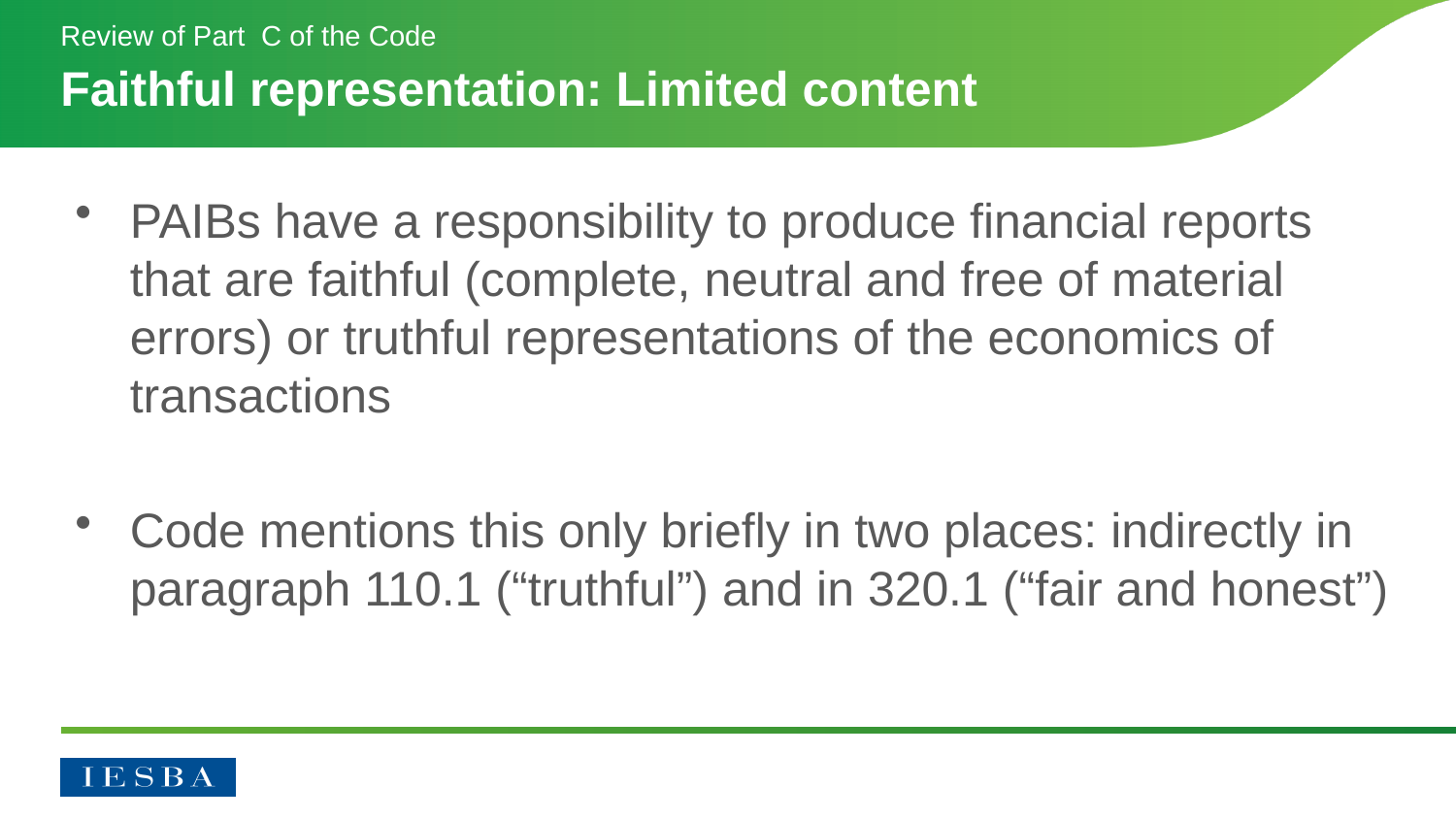

Review of Part  C of the Code

# Faithful representation: Limited content
PAIBs have a responsibility to produce financial reports that are faithful (complete, neutral and free of material errors) or truthful representations of the economics of transactions

Code mentions this only briefly in two places: indirectly in paragraph 110.1 (“truthful”) and in 320.1 (“fair and honest”)